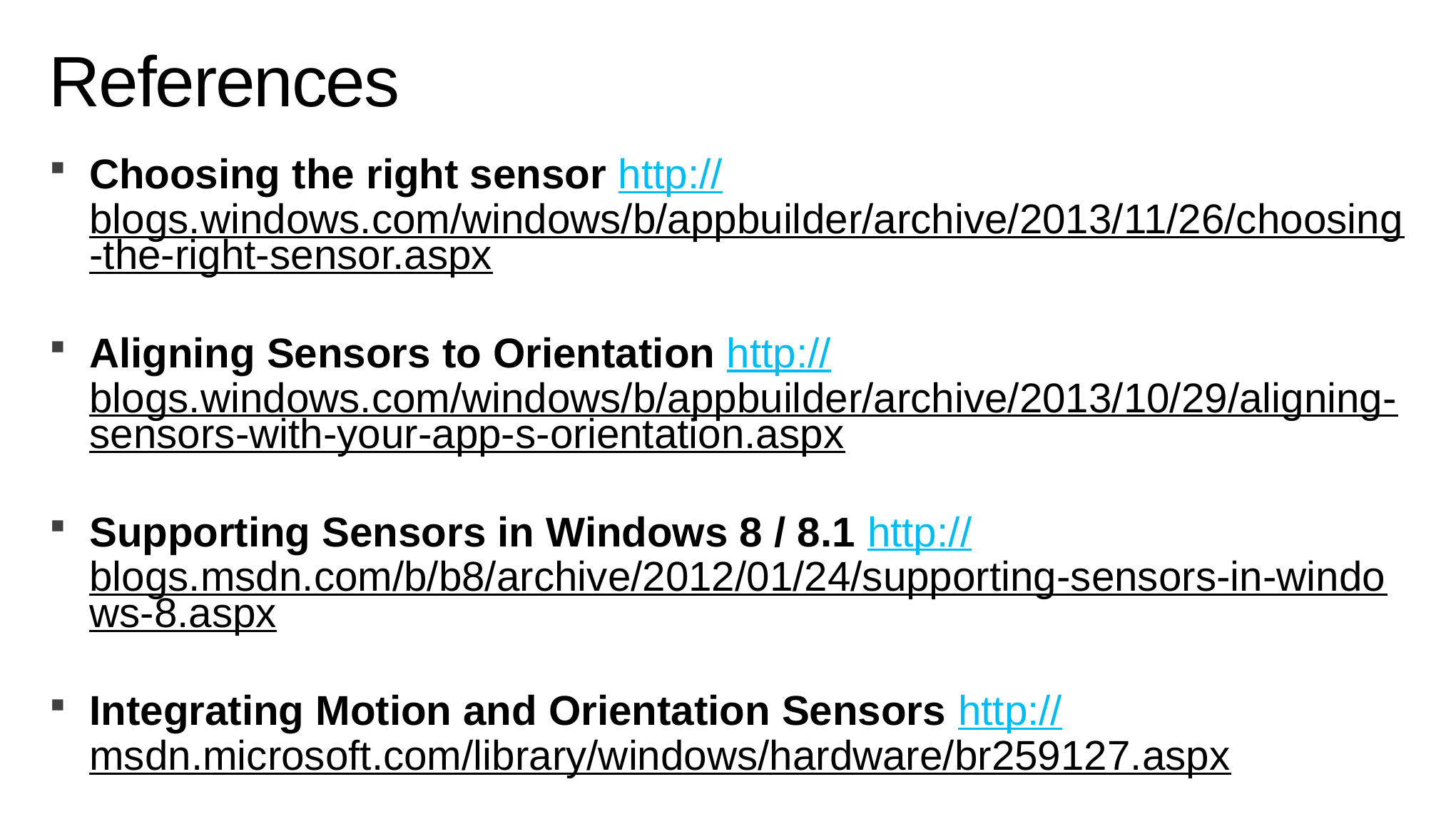

# References
Choosing the right sensor http://blogs.windows.com/windows/b/appbuilder/archive/2013/11/26/choosing-the-right-sensor.aspx
Aligning Sensors to Orientation http://blogs.windows.com/windows/b/appbuilder/archive/2013/10/29/aligning-sensors-with-your-app-s-orientation.aspx
Supporting Sensors in Windows 8 / 8.1 http://blogs.msdn.com/b/b8/archive/2012/01/24/supporting-sensors-in-windows-8.aspx
Integrating Motion and Orientation Sensors http://msdn.microsoft.com/library/windows/hardware/br259127.aspx